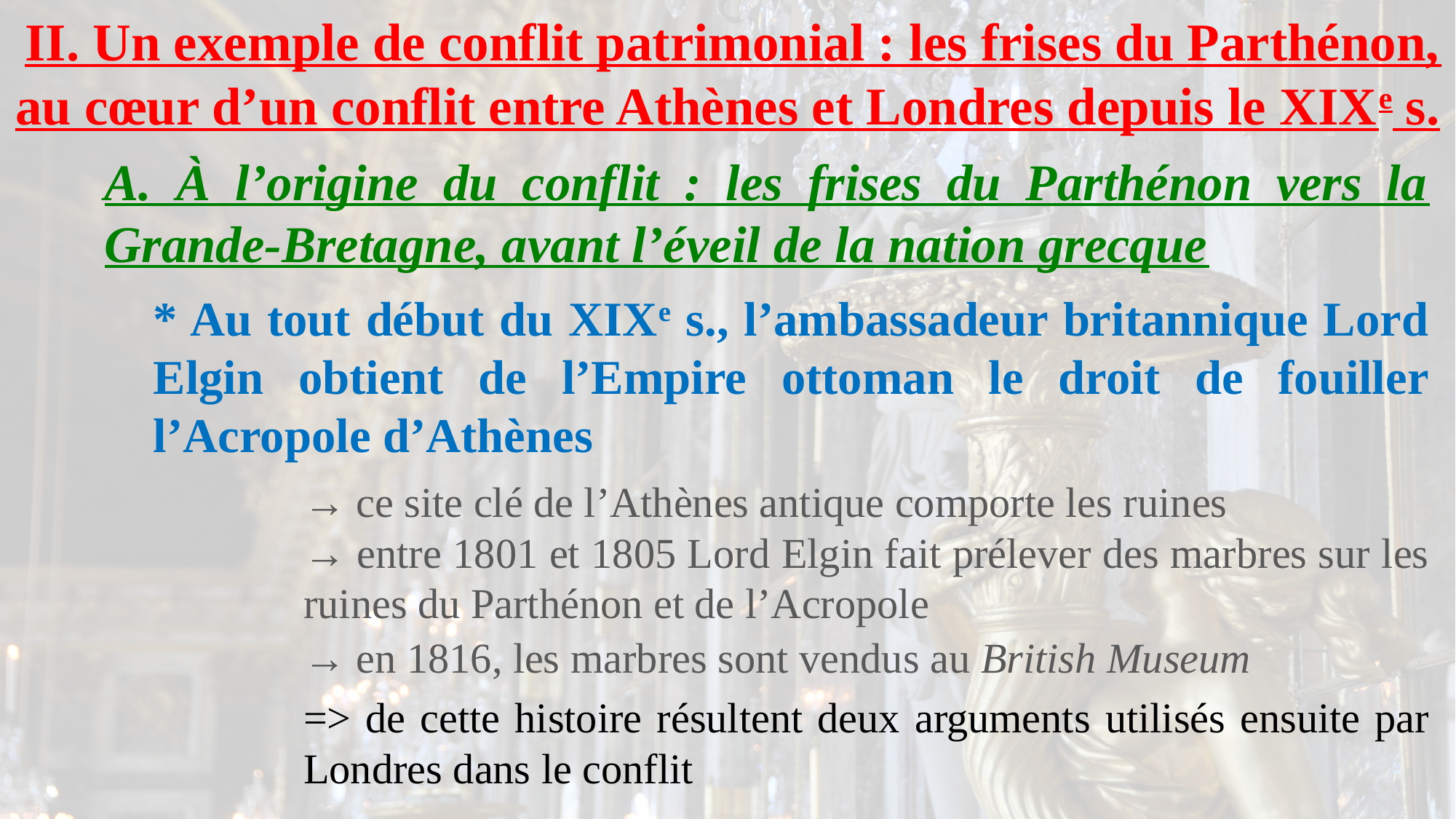

II. Un exemple de conflit patrimonial : les frises du Parthénon, au cœur d’un conflit entre Athènes et Londres depuis le XIXe s.
A. À l’origine du conflit : les frises du Parthénon vers la Grande-Bretagne, avant l’éveil de la nation grecque
* Au tout début du XIXe s., l’ambassadeur britannique Lord Elgin obtient de l’Empire ottoman le droit de fouiller l’Acropole d’Athènes
→ ce site clé de l’Athènes antique comporte les ruines
→ entre 1801 et 1805 Lord Elgin fait prélever des marbres sur les ruines du Parthénon et de l’Acropole
→ en 1816, les marbres sont vendus au British Museum
=> de cette histoire résultent deux arguments utilisés ensuite par Londres dans le conflit